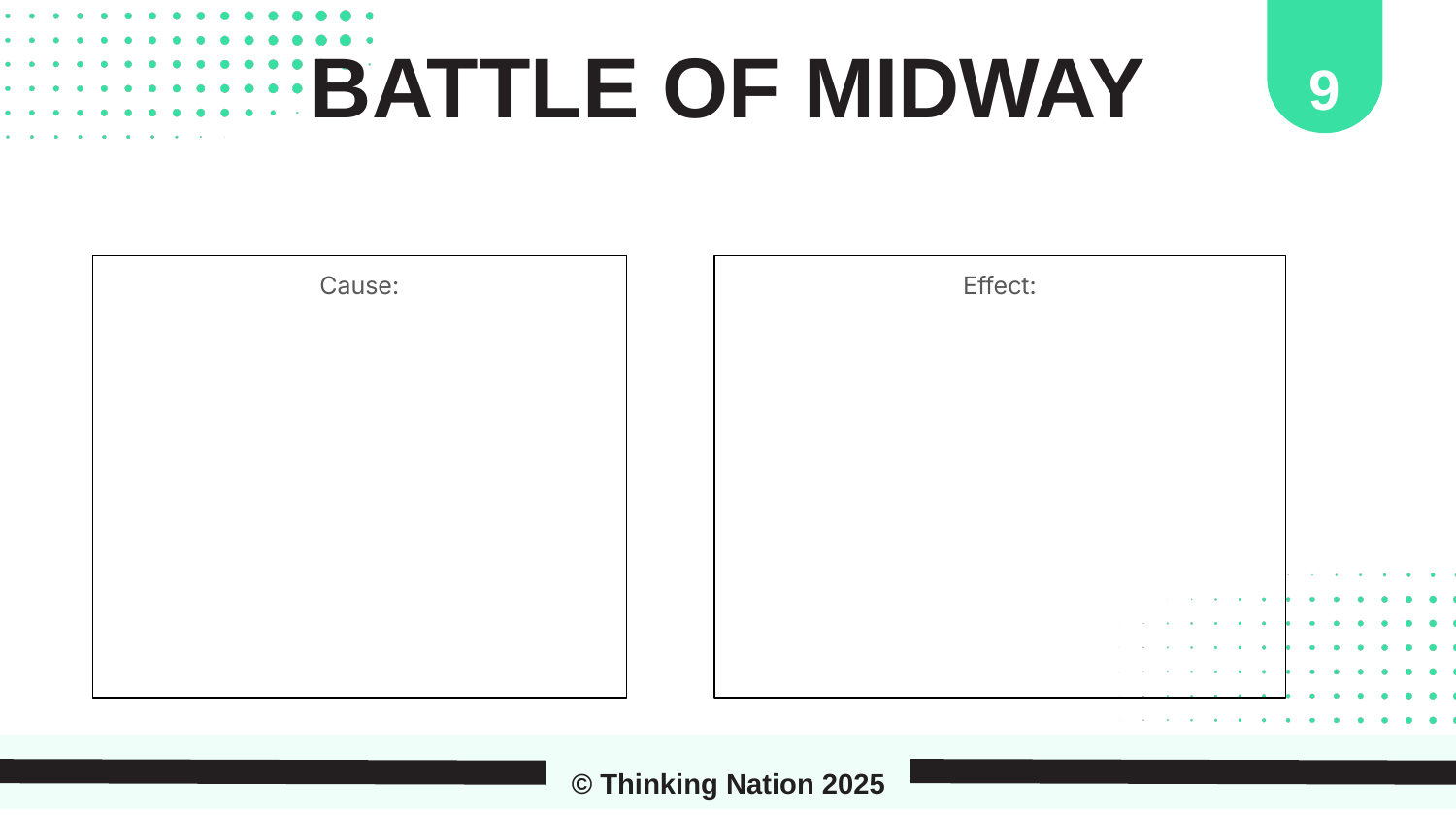

9
BATTLE OF MIDWAY
Cause:

Effect:

© Thinking Nation 2025